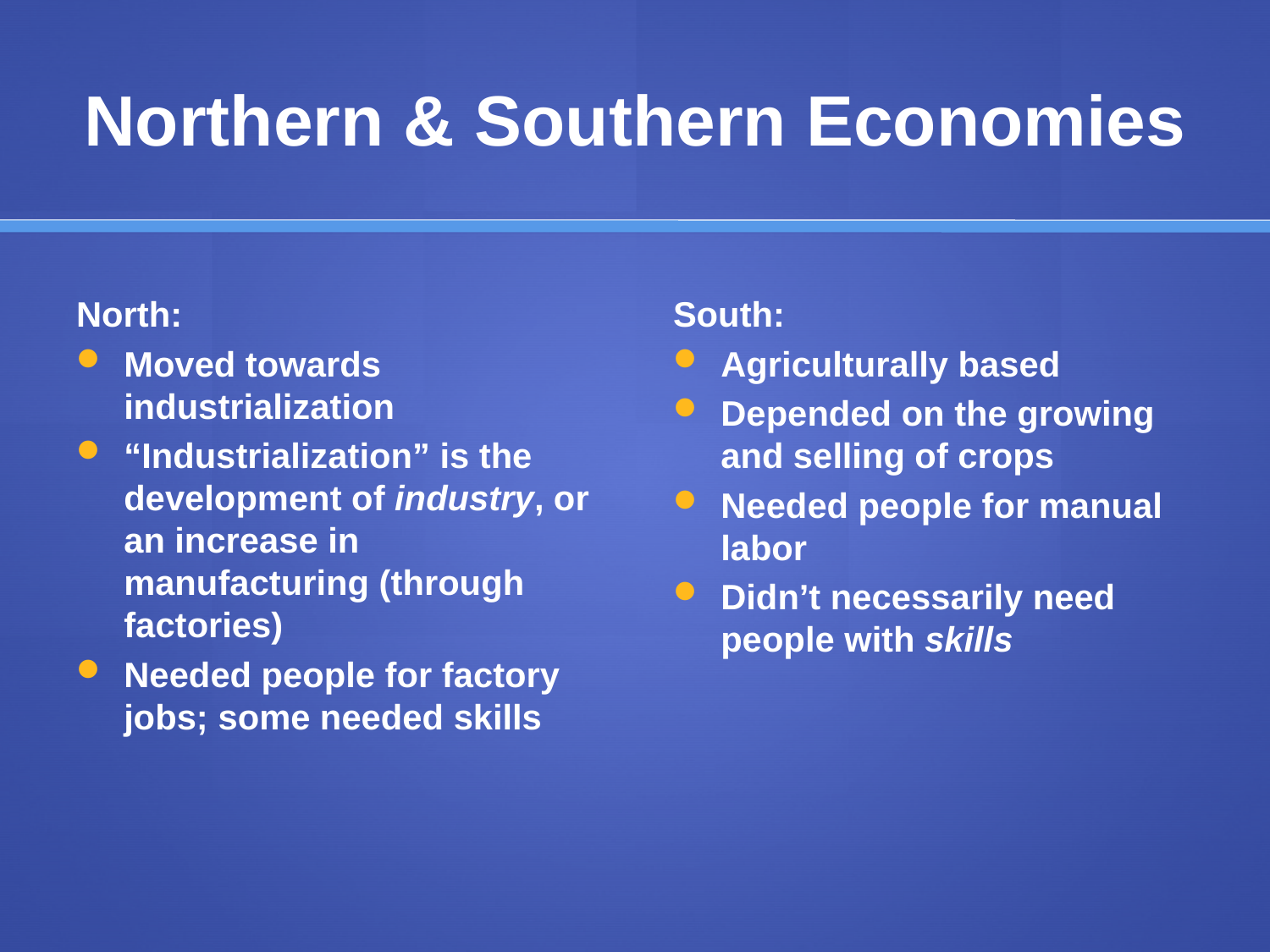

# Northern & Southern Economies
North:
Moved towards industrialization
“Industrialization” is the development of industry, or an increase in manufacturing (through factories)
Needed people for factory jobs; some needed skills
South:
Agriculturally based
Depended on the growing and selling of crops
Needed people for manual labor
Didn’t necessarily need people with skills